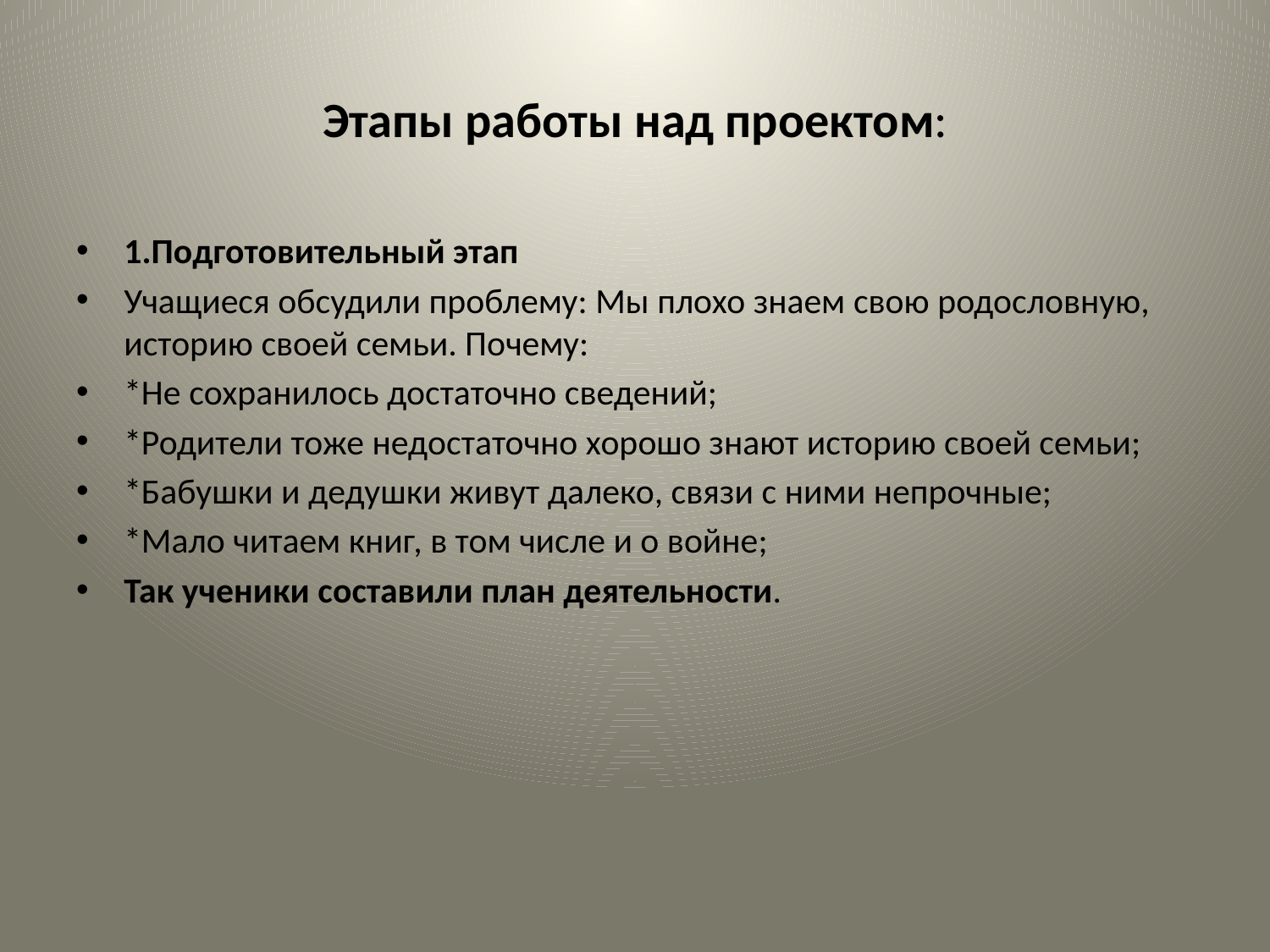

# Этапы работы над проектом:
1.Подготовительный этап
Учащиеся обсудили проблему: Мы плохо знаем свою родословную, историю своей семьи. Почему:
*Не сохранилось достаточно сведений;
*Родители тоже недостаточно хорошо знают историю своей семьи;
*Бабушки и дедушки живут далеко, связи с ними непрочные;
*Мало читаем книг, в том числе и о войне;
Так ученики составили план деятельности.